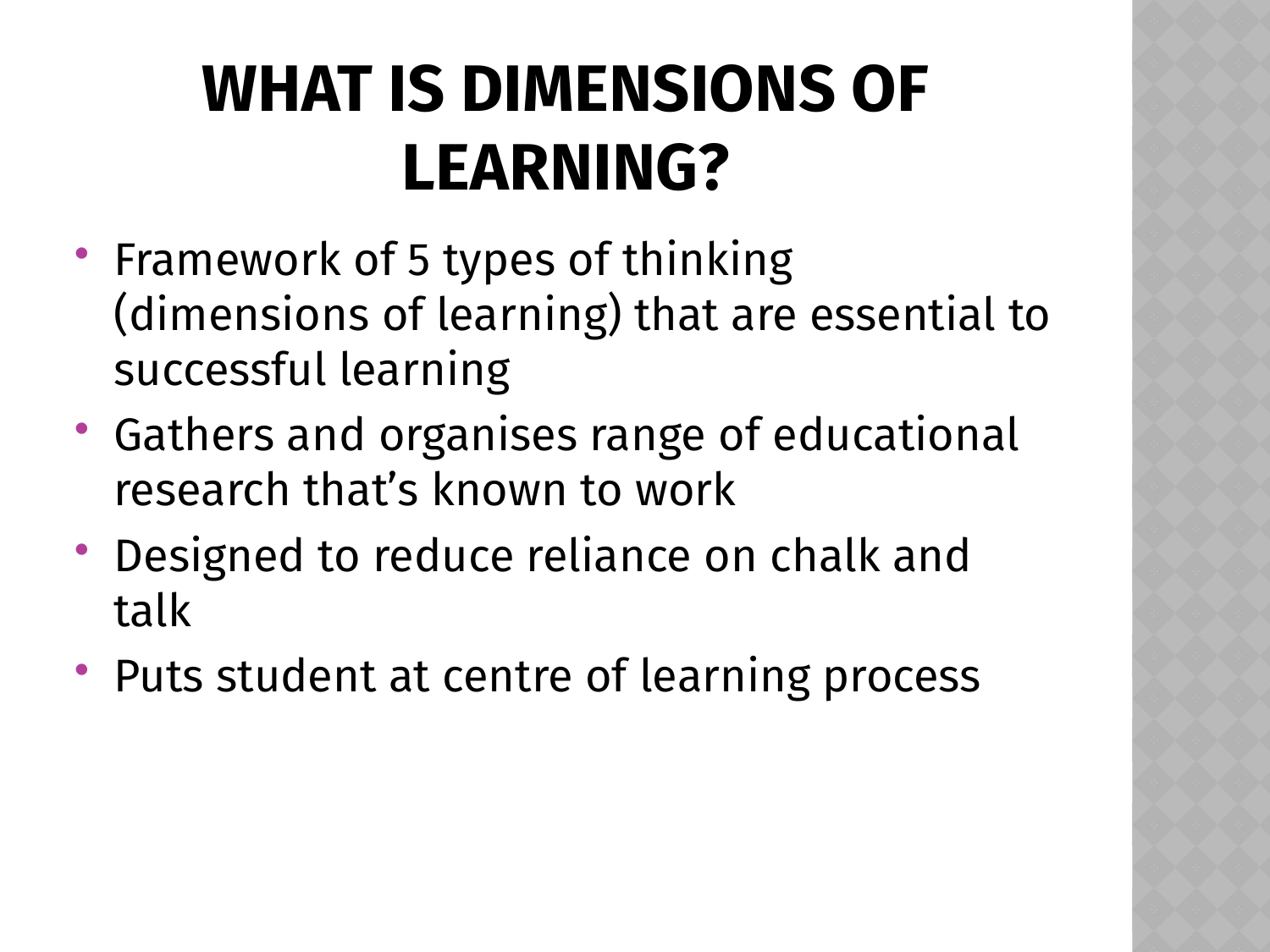

# What is Dimensions of Learning?
Framework of 5 types of thinking (dimensions of learning) that are essential to successful learning
Gathers and organises range of educational research that’s known to work
Designed to reduce reliance on chalk and talk
Puts student at centre of learning process